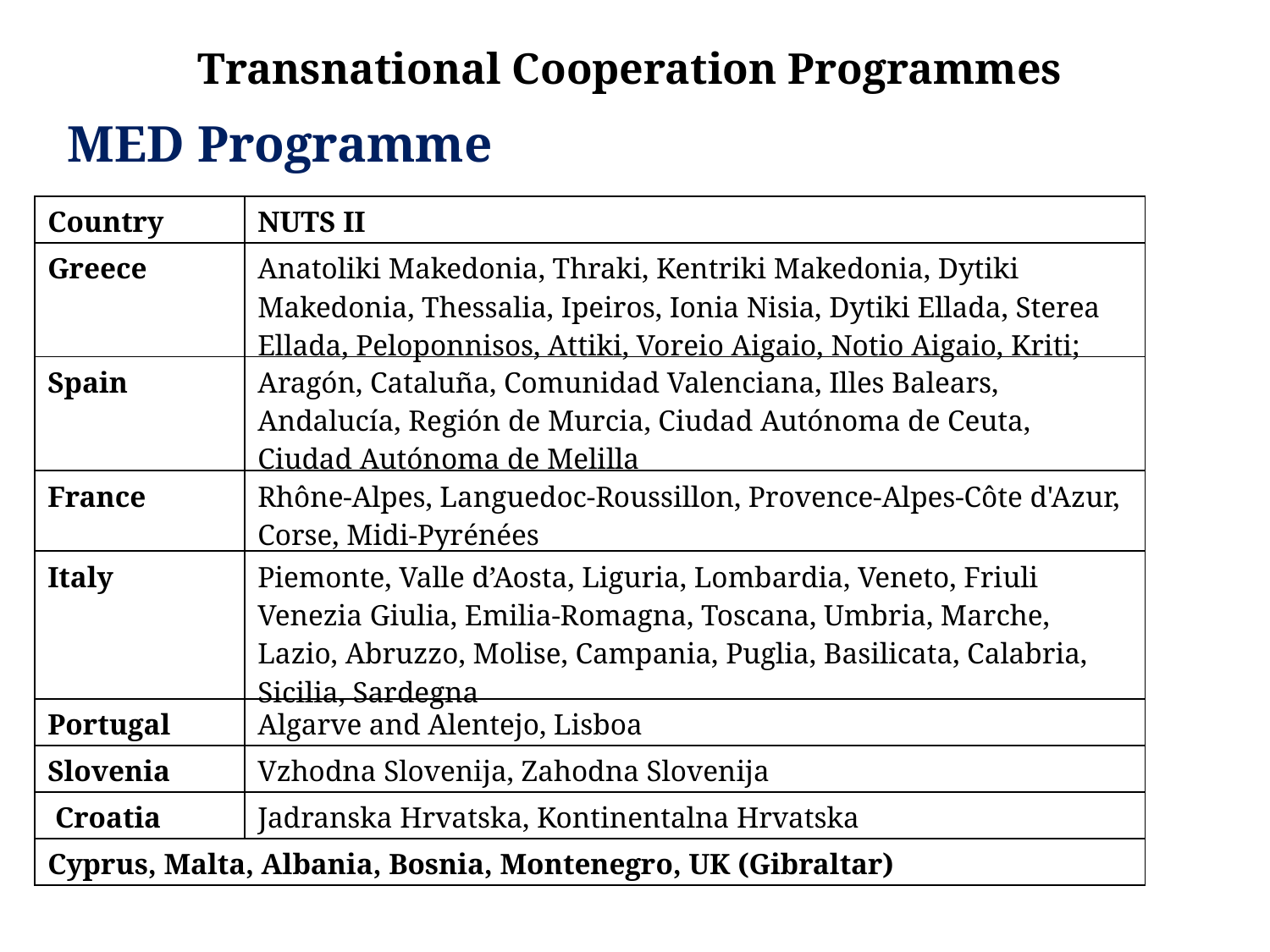

Transnational Cooperation Programmes
MED Programme
| Country | NUTS II |
| --- | --- |
| Greece | Anatoliki Makedonia, Thraki, Kentriki Makedonia, Dytiki Makedonia, Thessalia, Ipeiros, Ionia Nisia, Dytiki Ellada, Sterea Ellada, Peloponnisos, Attiki, Voreio Aigaio, Notio Aigaio, Kriti; |
| Spain | Aragón, Cataluña, Comunidad Valenciana, Illes Balears, Andalucía, Región de Murcia, Ciudad Autónoma de Ceuta, Ciudad Autónoma de Melilla |
| France | Rhône-Alpes, Languedoc-Roussillon, Provence-Alpes-Côte d'Azur, Corse, Midi-Pyrénées |
| Italy | Piemonte, Valle d’Aosta, Liguria, Lombardia, Veneto, Friuli Venezia Giulia, Emilia-Romagna, Toscana, Umbria, Marche, Lazio, Abruzzo, Molise, Campania, Puglia, Basilicata, Calabria, Sicilia, Sardegna |
| Portugal | Algarve and Alentejo, Lisboa |
| Slovenia | Vzhodna Slovenija, Zahodna Slovenija |
| Croatia | Jadranska Hrvatska, Kontinentalna Hrvatska |
| Cyprus, Malta, Albania, Bosnia, Montenegro, UK (Gibraltar) |  |